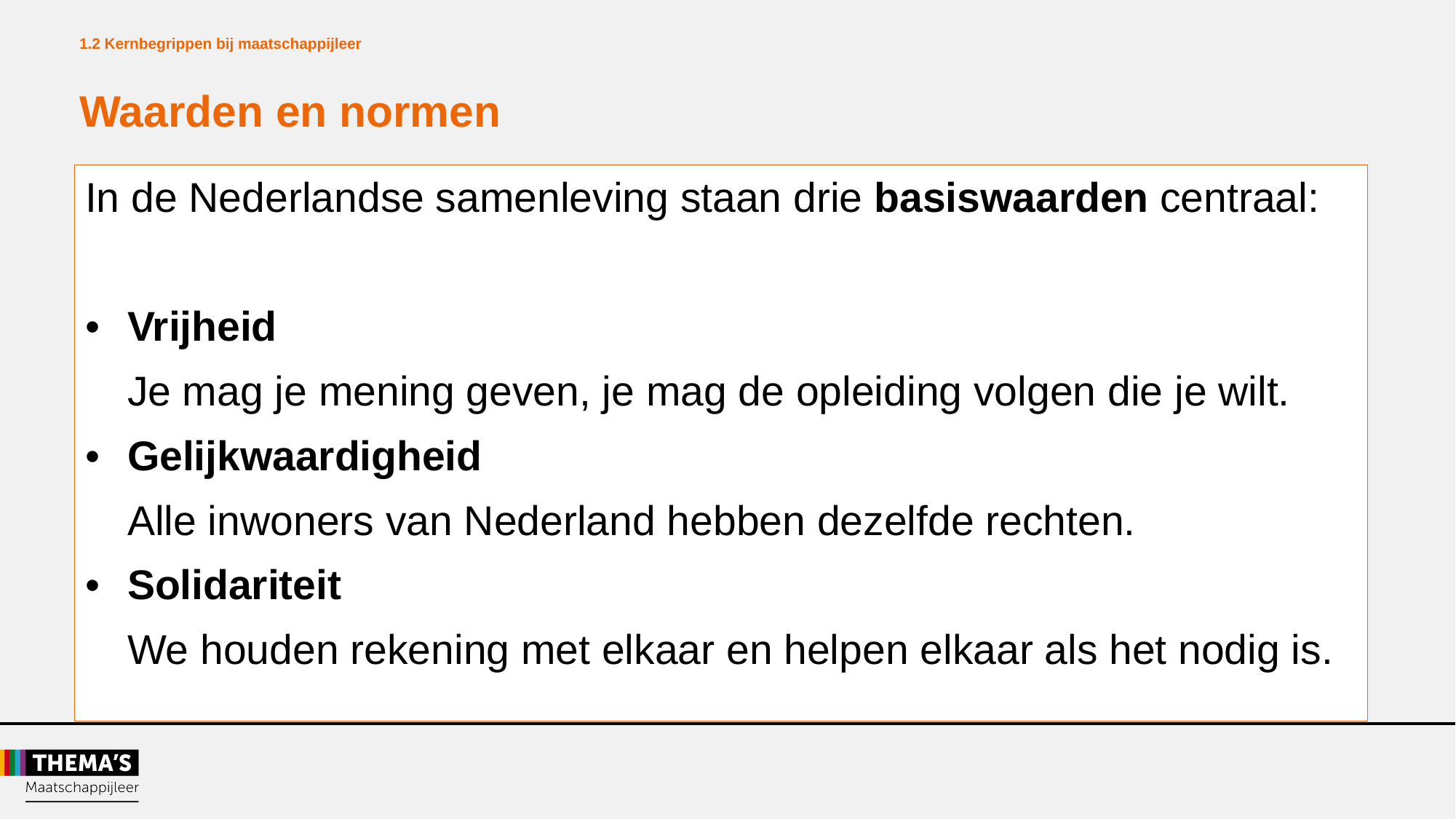

1.2 Kernbegrippen bij maatschappijleer
Waarden en normen
In de Nederlandse samenleving staan drie basiswaarden centraal:

• 	Vrijheid
	Je mag je mening geven, je mag de opleiding volgen die je wilt.
• 	Gelijkwaardigheid
	Alle inwoners van Nederland hebben dezelfde rechten.
• 	Solidariteit
	We houden rekening met elkaar en helpen elkaar als het nodig is.